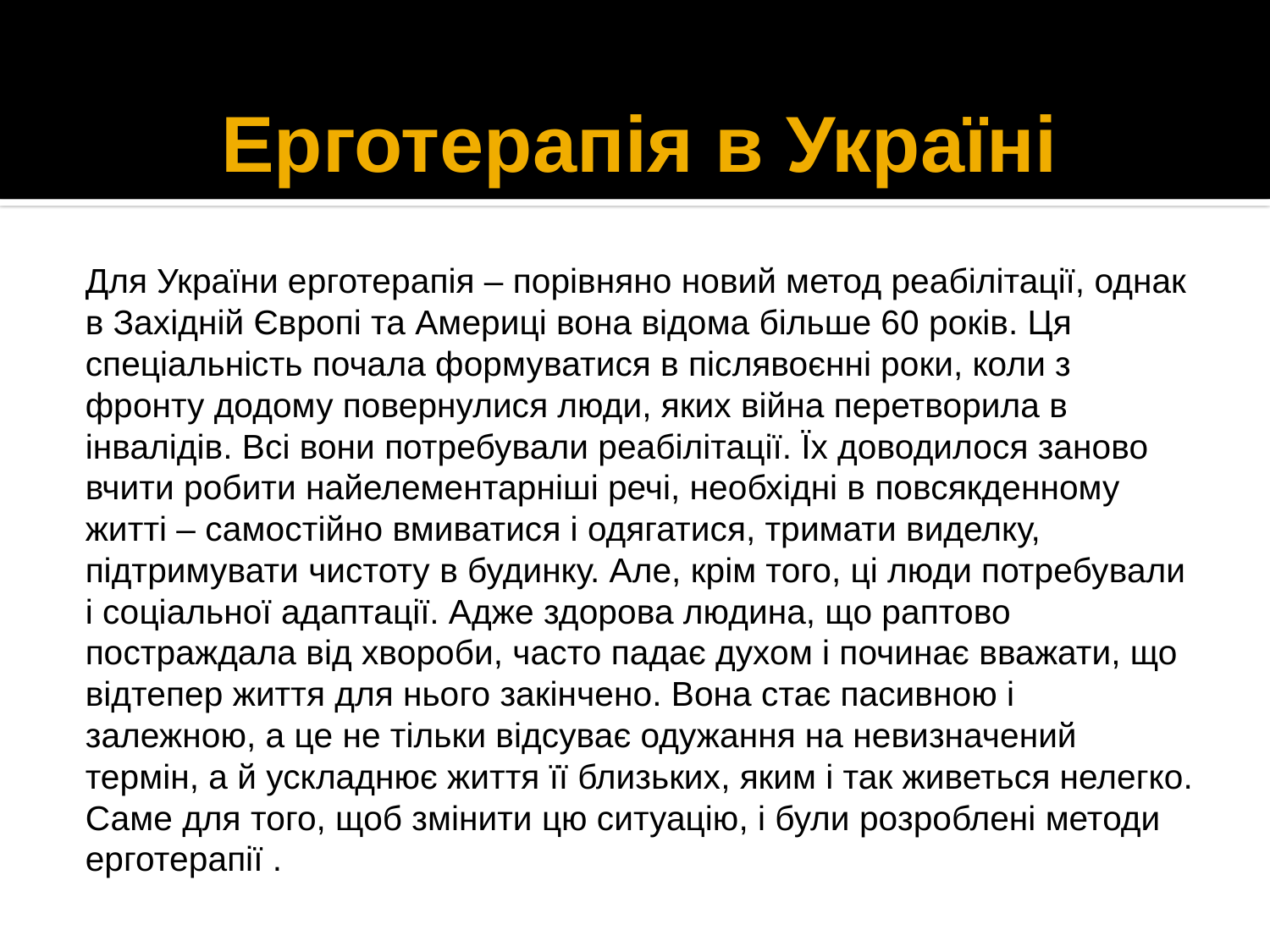

# Ерготерапія в Україні
Для України ерготерапія – порівняно новий метод реабілітації, однак в Західній Європі та Америці вона відома більше 60 років. Ця спеціальність почала формуватися в післявоєнні роки, коли з фронту додому повернулися люди, яких війна перетворила в інвалідів. Всі вони потребували реабілітації. Їх доводилося заново вчити робити найелементарніші речі, необхідні в повсякденному житті – самостійно вмиватися і одягатися, тримати виделку, підтримувати чистоту в будинку. Але, крім того, ці люди потребували і соціальної адаптації. Адже здорова людина, що раптово постраждала від хвороби, часто падає духом і починає вважати, що відтепер життя для нього закінчено. Вона стає пасивною і залежною, а це не тільки відсуває одужання на невизначений термін, а й ускладнює життя її близьких, яким і так живеться нелегко. Саме для того, щоб змінити цю ситуацію, і були розроблені методи ерготерапії .